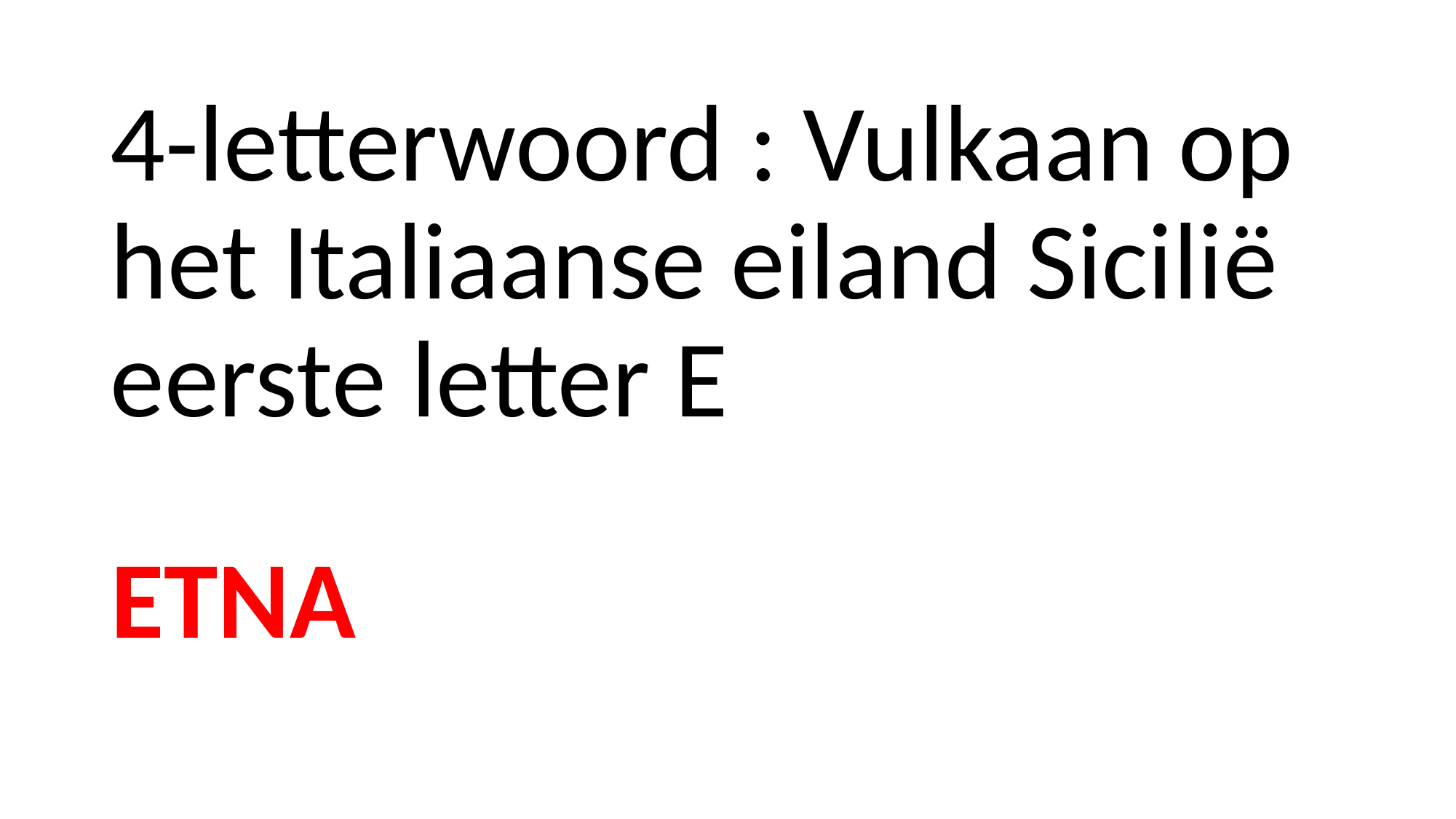

# 4-letterwoord : Vulkaan op het Italiaanse eiland Sicilië eerste letter E
ETNA